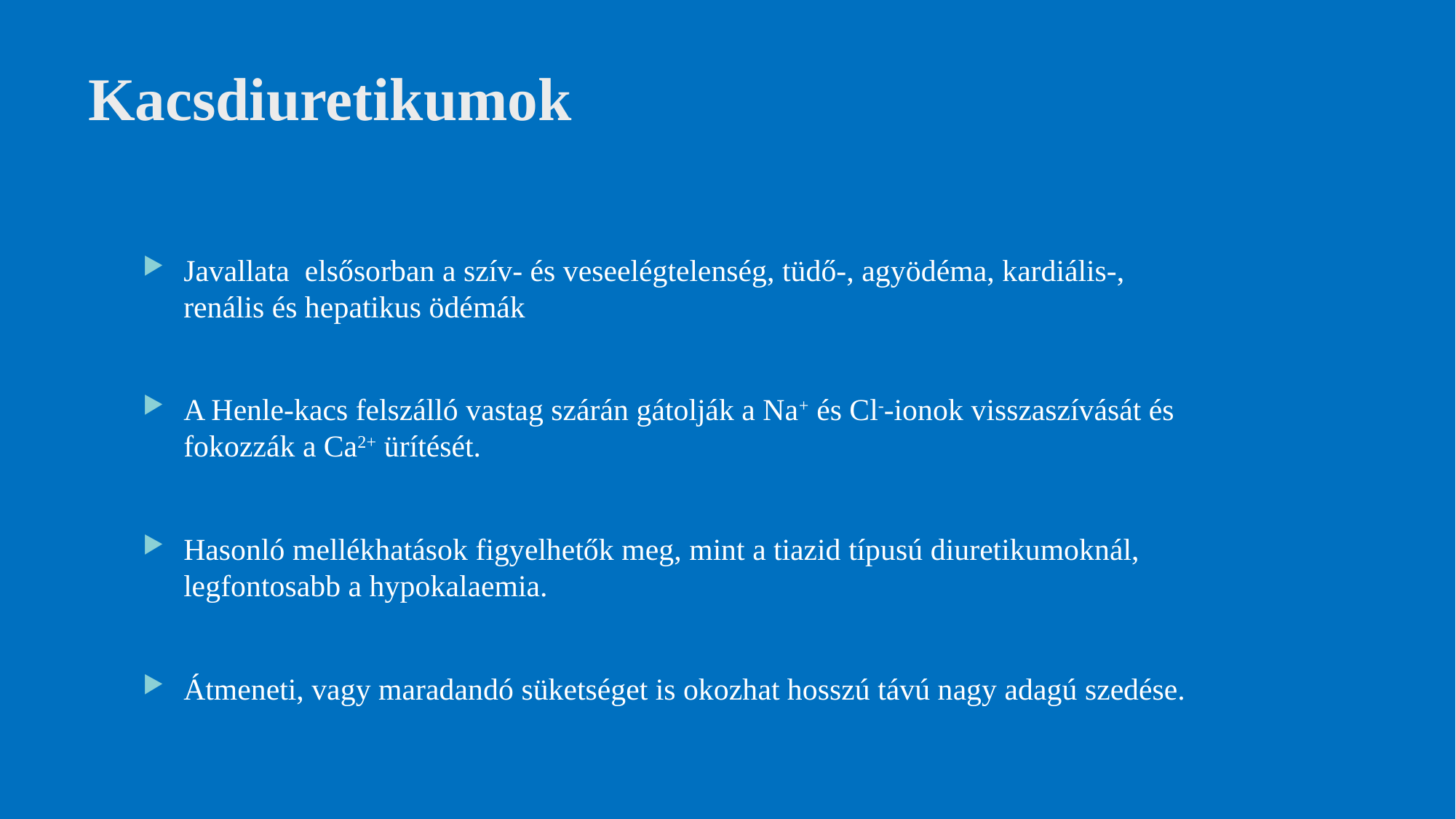

# Kacsdiuretikumok
Javallata  elsősorban a szív- és veseelégtelenség, tüdő-, agyödéma, kardiális-, renális és hepatikus ödémák

A Henle-kacs felszálló vastag szárán gátolják a Na+ és Cl--ionok visszaszívását és fokozzák a Ca2+ ürítését.

Hasonló mellékhatások figyelhetők meg, mint a tiazid típusú diuretikumoknál,  legfontosabb a hypokalaemia.

Átmeneti, vagy maradandó süketséget is okozhat hosszú távú nagy adagú szedése.